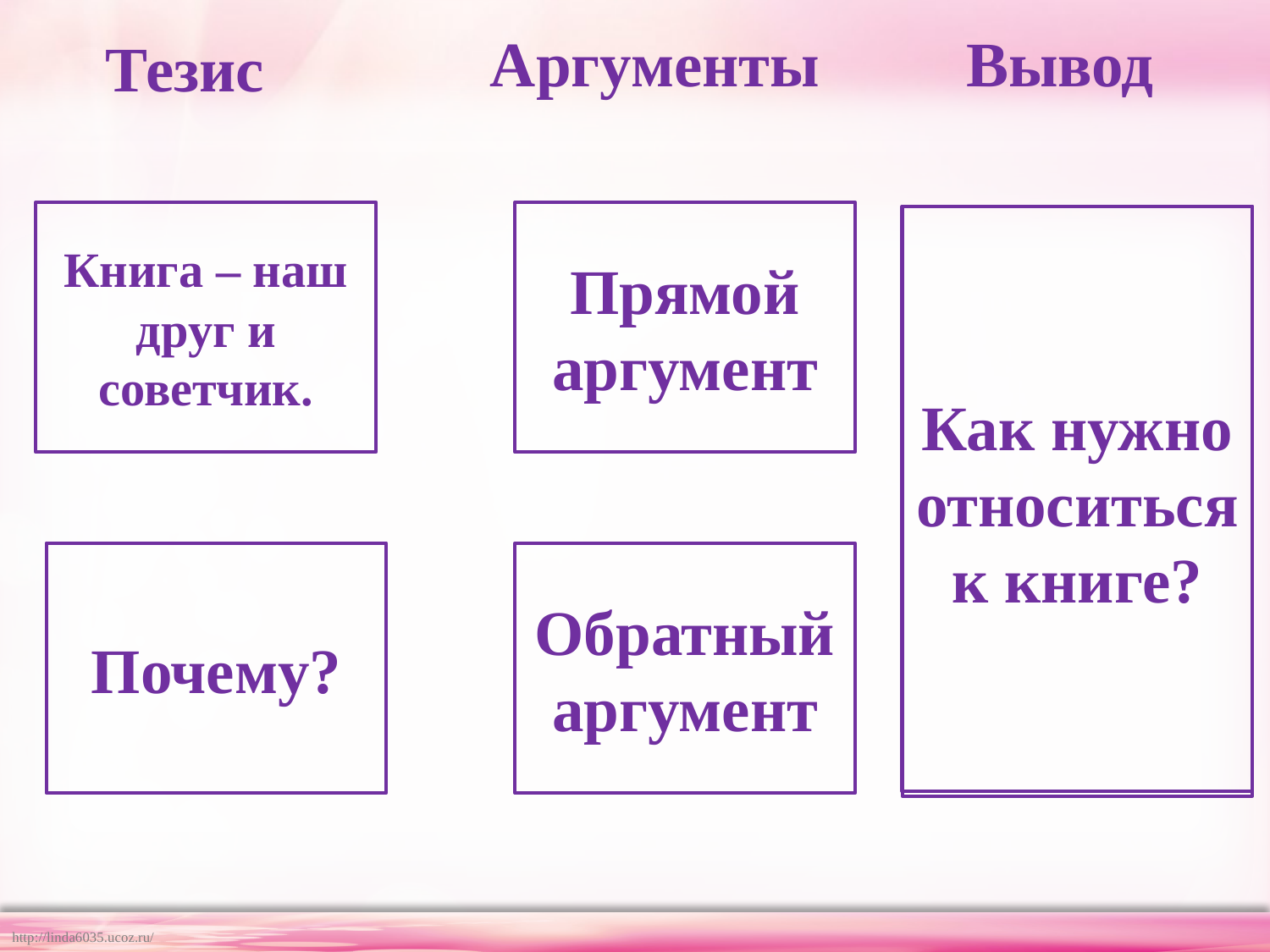

Аргументы
Вывод
Тезис
Книга – наш друг и советчик.
Прямой аргумент

Как нужно относиться к книге?
Почему?
Обратный аргумент